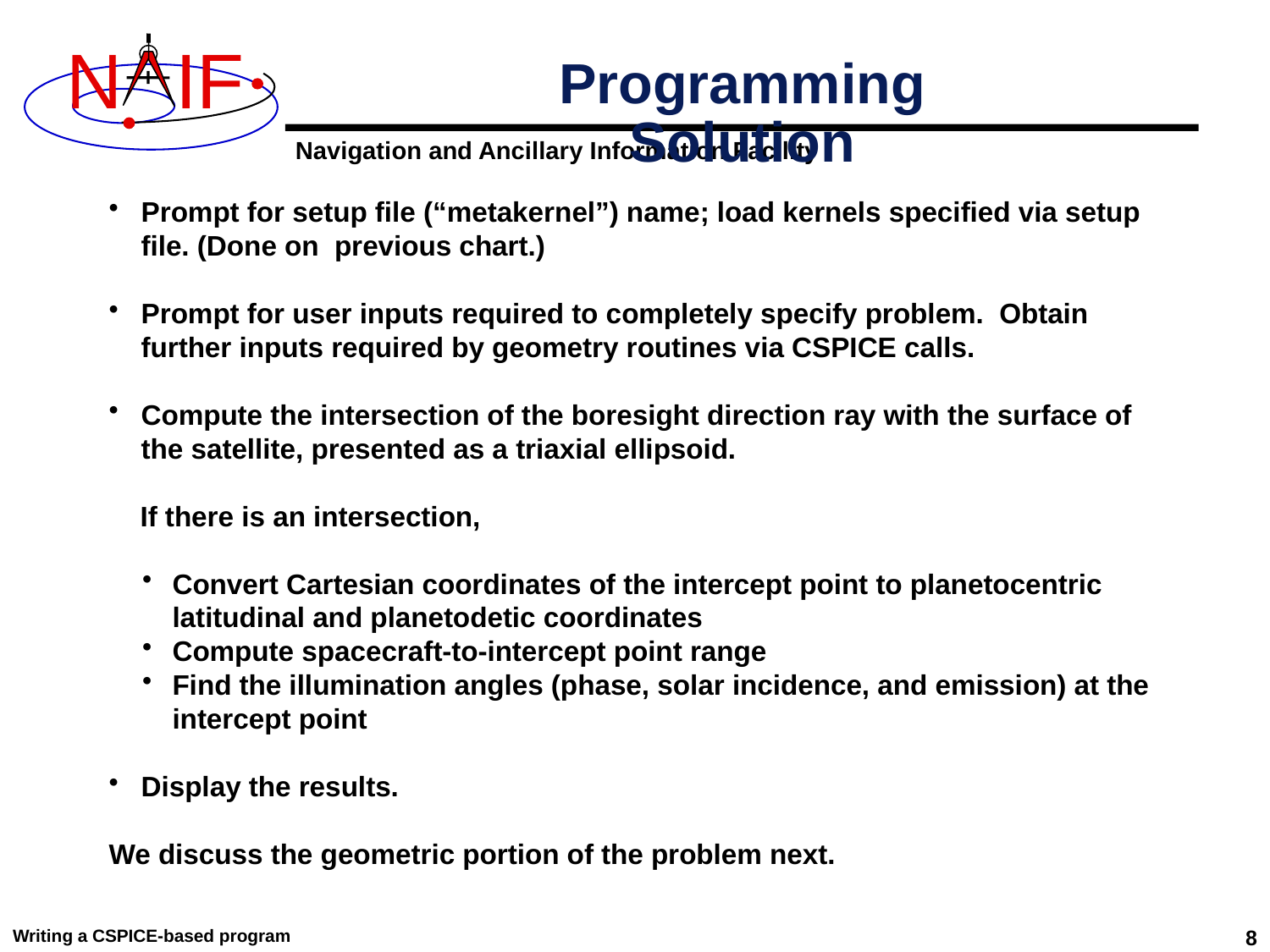

# Programming Solution
Prompt for setup file (“metakernel”) name; load kernels specified via setup file. (Done on  previous chart.)

Prompt for user inputs required to completely specify problem.  Obtain further inputs required by geometry routines via CSPICE calls.

Compute the intersection of the boresight direction ray with the surface of the satellite, presented as a triaxial ellipsoid.

    If there is an intersection,

Convert Cartesian coordinates of the intercept point to planetocentric latitudinal and planetodetic coordinates
Compute spacecraft-to-intercept point range
Find the illumination angles (phase, solar incidence, and emission) at the intercept point

Display the results.

We discuss the geometric portion of the problem next.
Writing a CSPICE-based program
8